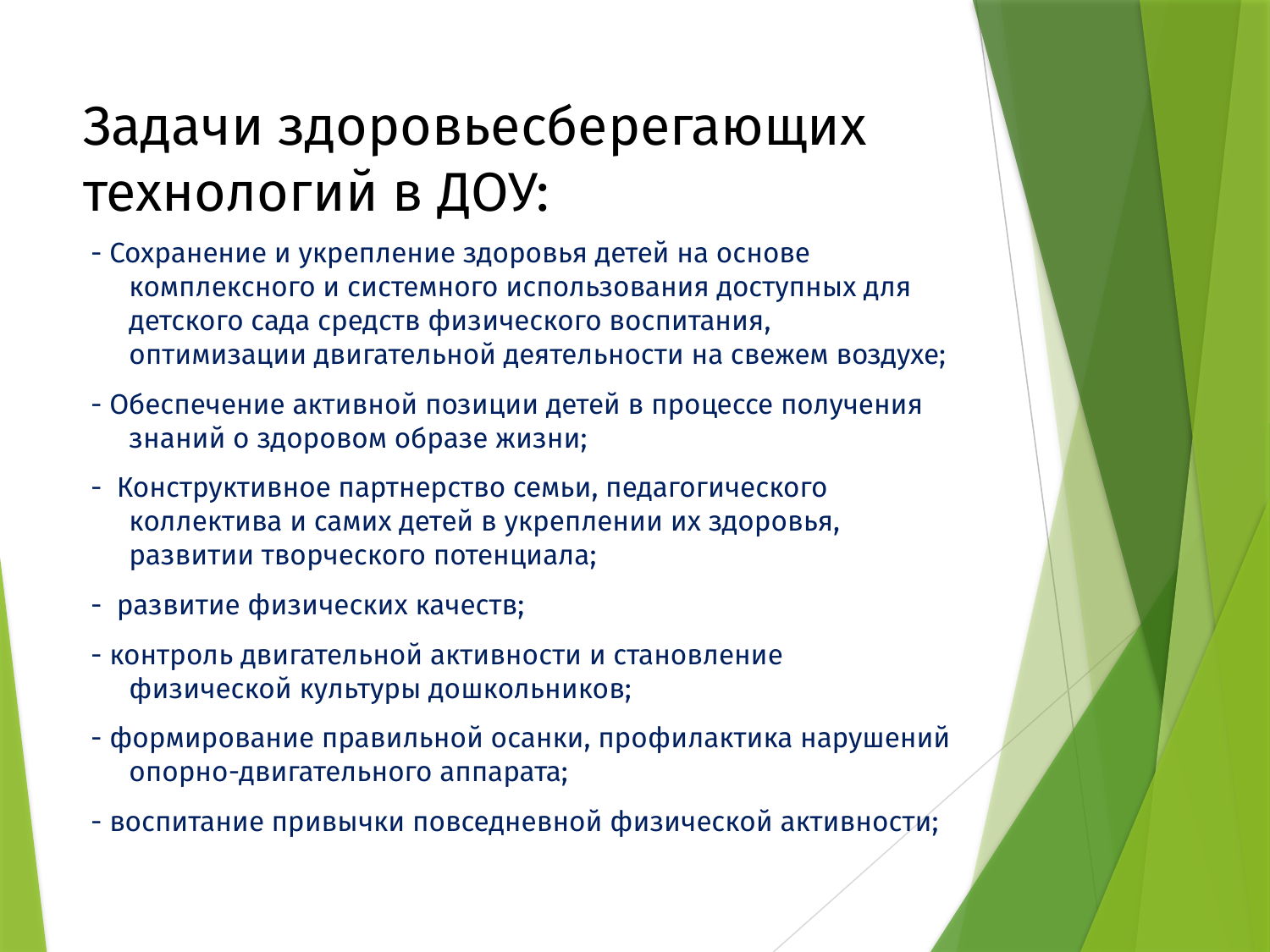

# Задачи здоровьесберегающих технологий в ДОУ:
 - Сохранение и укрепление здоровья детей на основе комплексного и системного использования доступных для детского сада средств физического воспитания, оптимизации двигательной деятельности на свежем воздухе;
 - Обеспечение активной позиции детей в процессе получения знаний о здоровом образе жизни;
 -  Конструктивное партнерство семьи, педагогического коллектива и самих детей в укреплении их здоровья, развитии творческого потенциала;
 -  развитие физических качеств;
 - контроль двигательной активности и становление физической культуры дошкольников;
 - формирование правильной осанки, профилактика нарушений опорно-двигательного аппарата;
 - воспитание привычки повседневной физической активности;